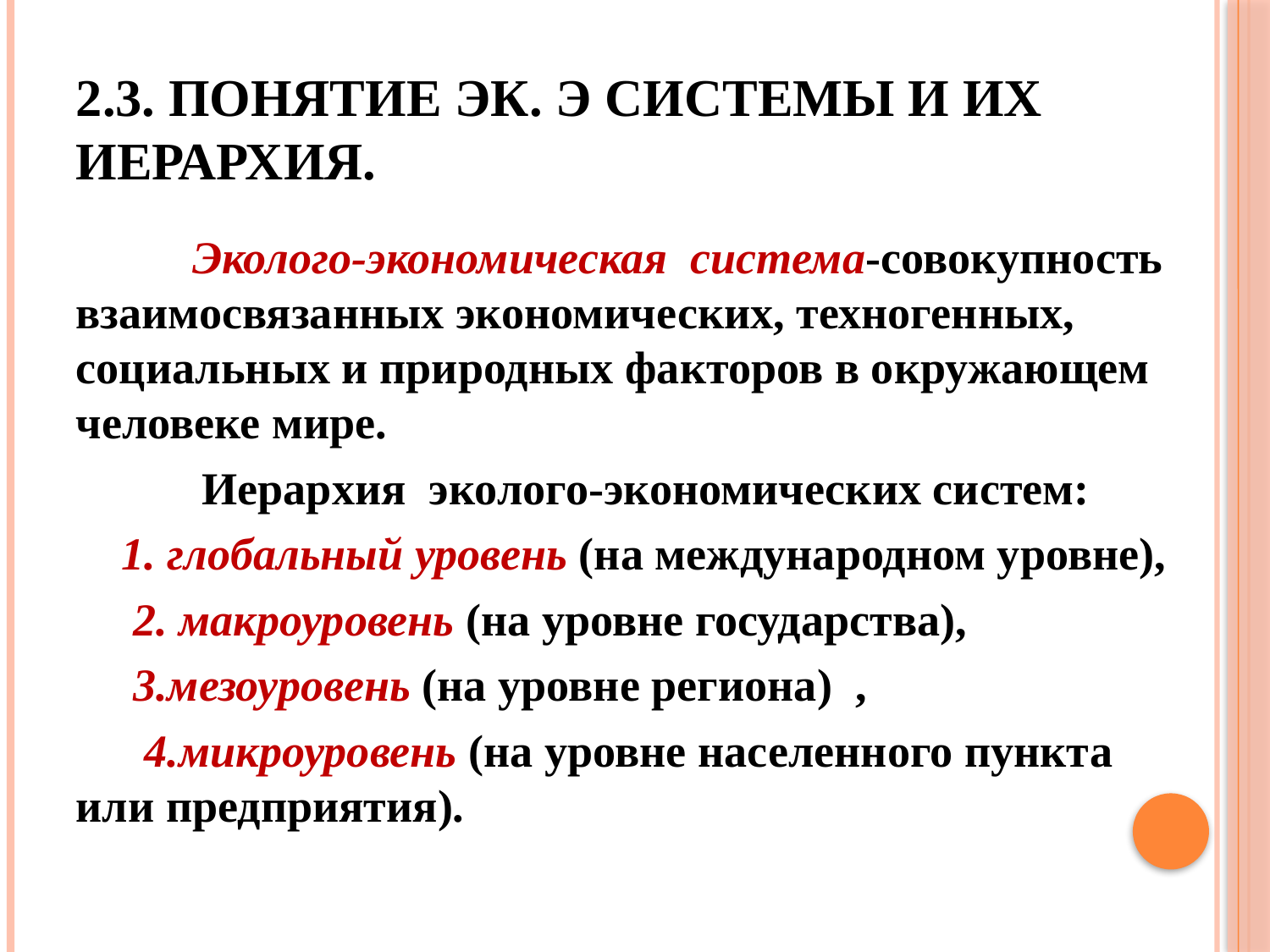

# 2.3. Понятие Эк. Э системы и их иерархия.
           Эколого-экономическая  система-совокупность взаимосвязанных экономических, техногенных, социальных и природных факторов в окружающем человеке мире.
           Иерархия  эколого-экономических систем:
    1. глобальный уровень (на международном уровне),
     2. макроуровень (на уровне государства),
     3.мезоуровень (на уровне региона)  ,
      4.микроуровень (на уровне населенного пункта или предприятия).